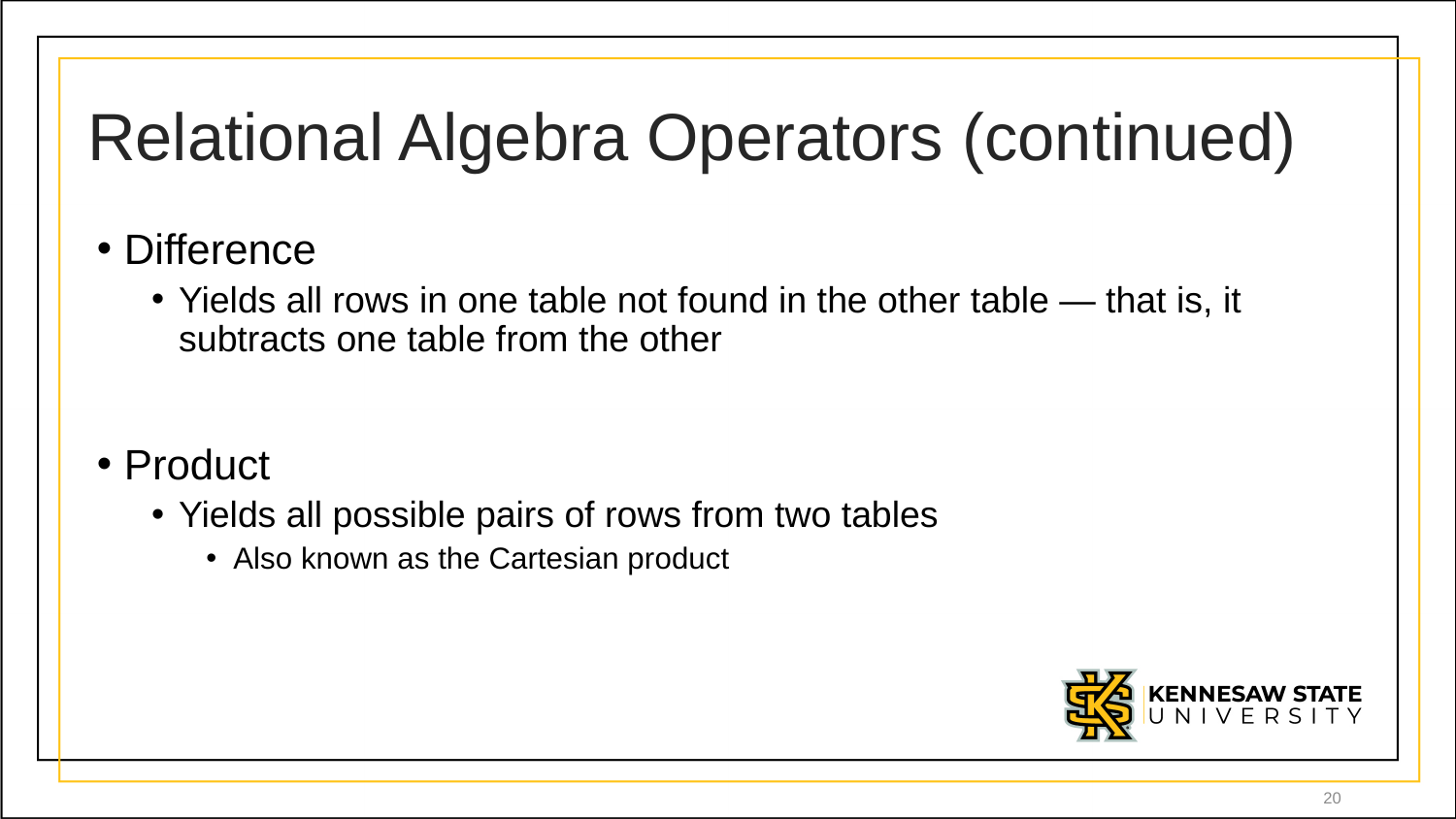

# Relational Algebra Operators (continued)
Difference
Yields all rows in one table not found in the other table — that is, it subtracts one table from the other

Product
Yields all possible pairs of rows from two tables
Also known as the Cartesian product
20